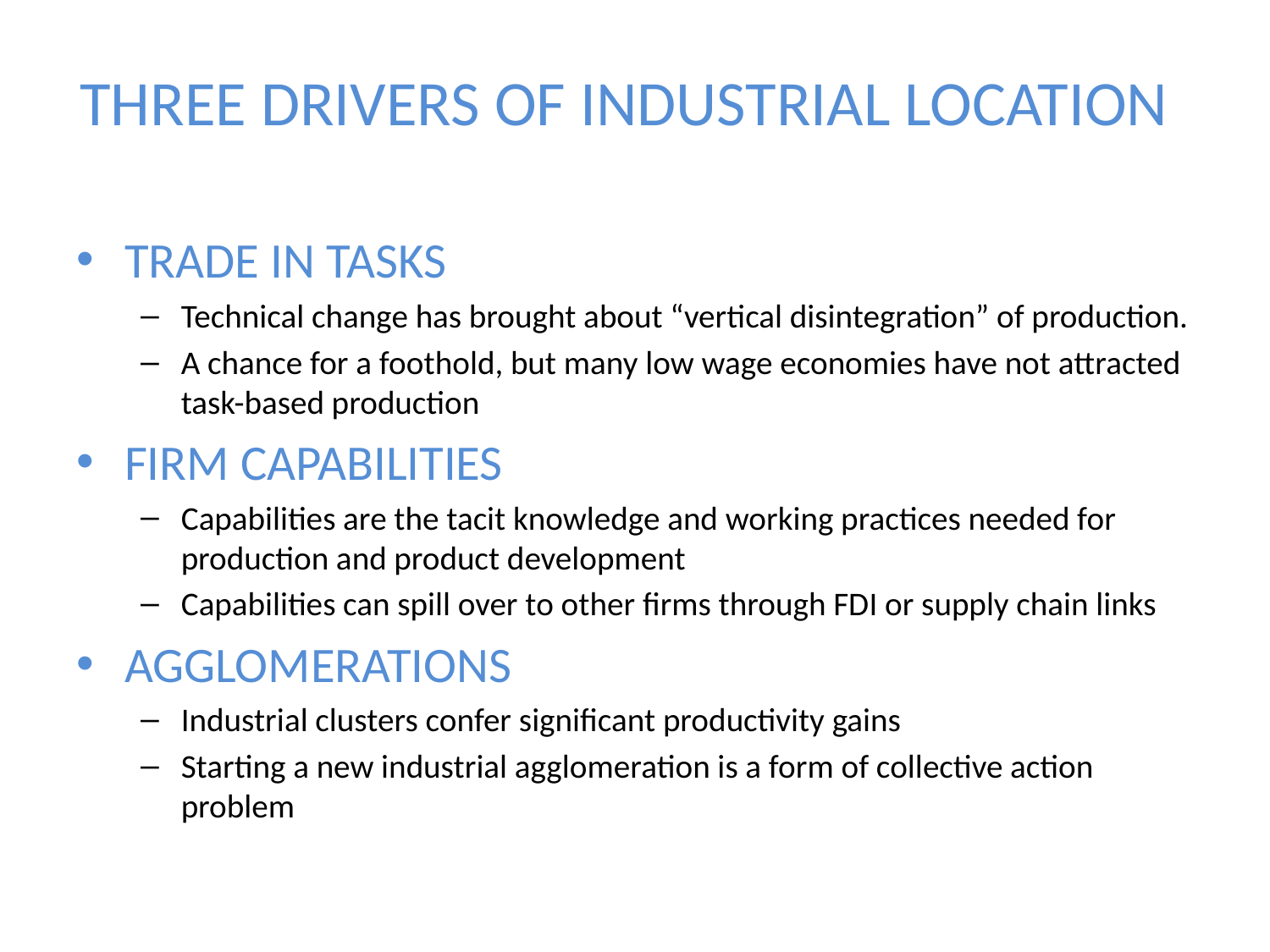

# Three Drivers of Industrial Location
Trade in tasks
Technical change has brought about “vertical disintegration” of production.
A chance for a foothold, but many low wage economies have not attracted task-based production
Firm capabilities
Capabilities are the tacit knowledge and working practices needed for production and product development
Capabilities can spill over to other firms through FDI or supply chain links
Agglomerations
Industrial clusters confer significant productivity gains
Starting a new industrial agglomeration is a form of collective action problem